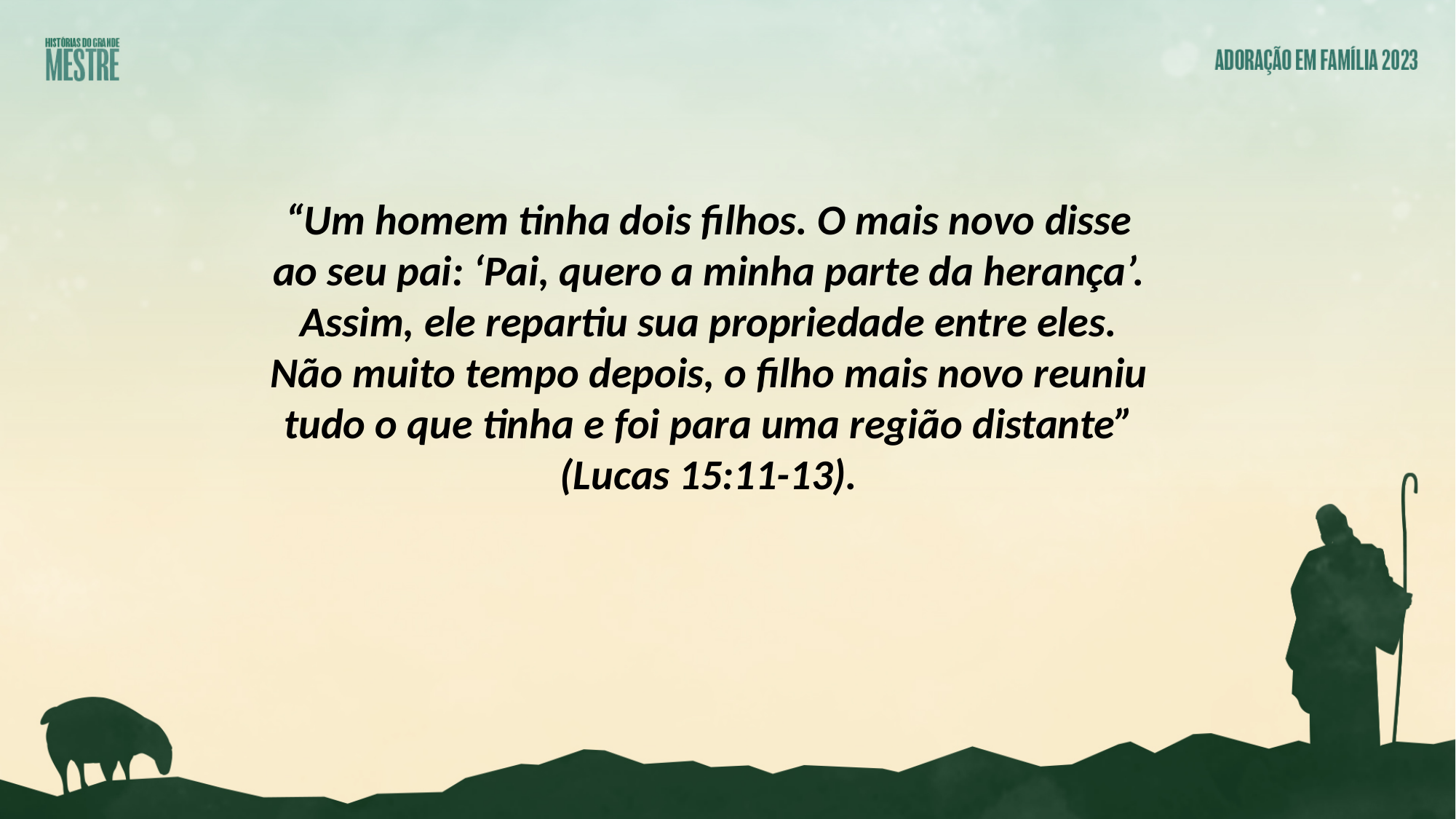

“Um homem tinha dois filhos. O mais novo disse ao seu pai: ‘Pai, quero a minha parte da herança’. Assim, ele repartiu sua propriedade entre eles. Não muito tempo depois, o filho mais novo reuniu tudo o que tinha e foi para uma região distante” (Lucas 15:11-13).